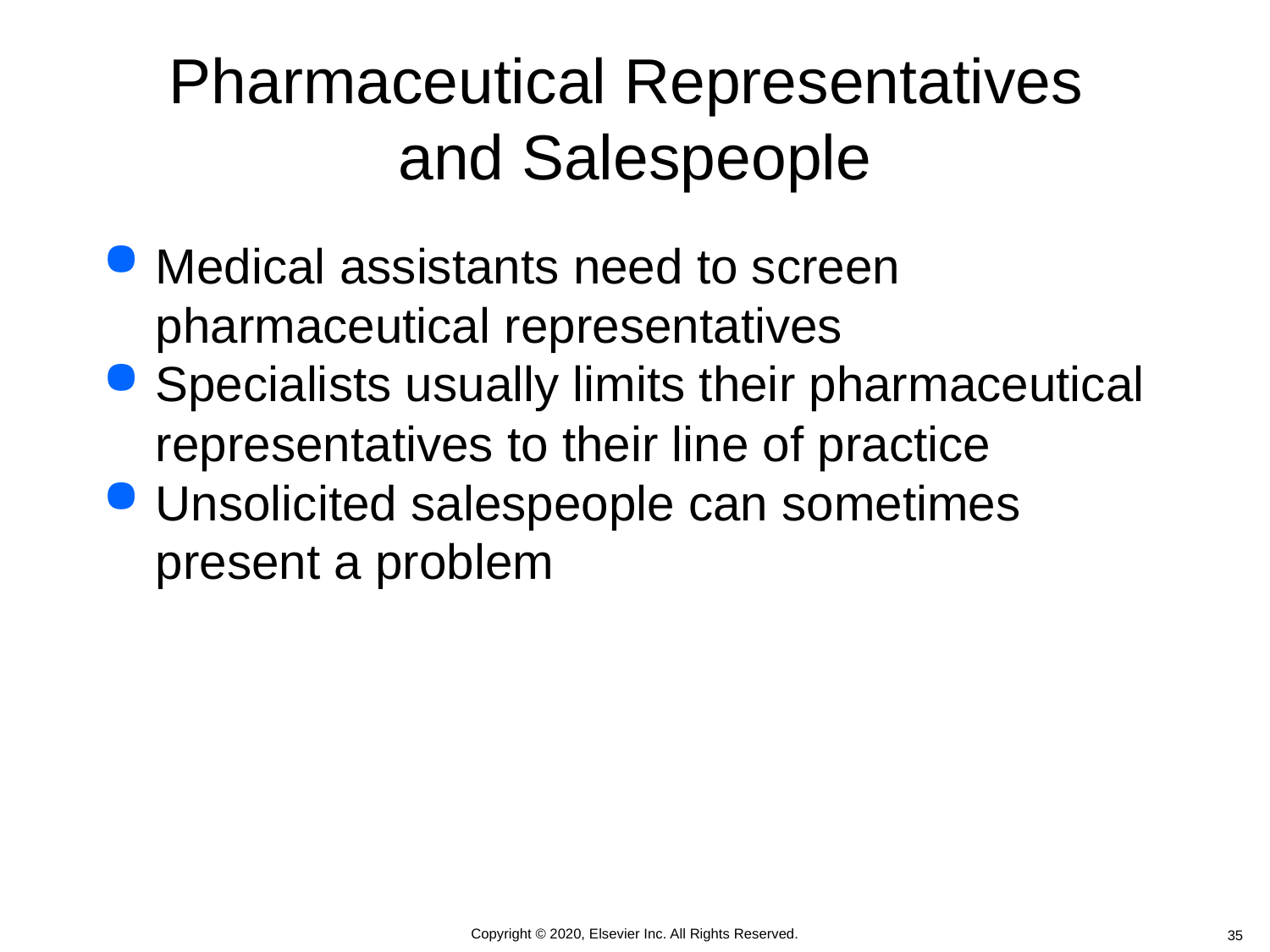

# Pharmaceutical Representatives and Salespeople
Medical assistants need to screen pharmaceutical representatives
Specialists usually limits their pharmaceutical representatives to their line of practice
Unsolicited salespeople can sometimes present a problem
 35